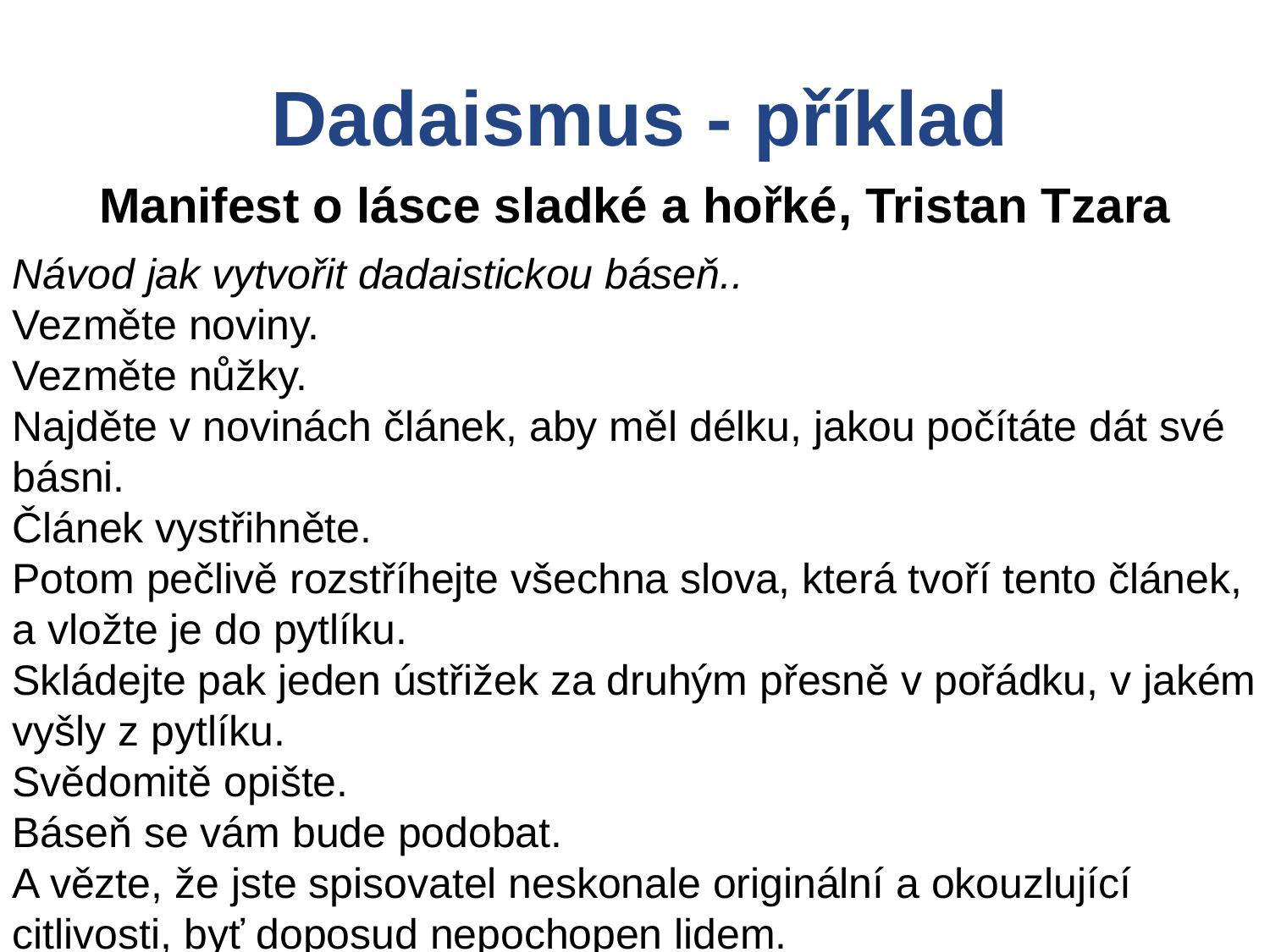

Dadaismus - příklad
Manifest o lásce sladké a hořké, Tristan Tzara
Návod jak vytvořit dadaistickou báseň..
Vezměte noviny.
Vezměte nůžky.
Najděte v novinách článek, aby měl délku, jakou počítáte dát své básni.
Článek vystřihněte.
Potom pečlivě rozstříhejte všechna slova, která tvoří tento článek, a vložte je do pytlíku.
Skládejte pak jeden ústřižek za druhým přesně v pořádku, v jakém vyšly z pytlíku.
Svědomitě opište.
Báseň se vám bude podobat.
A vězte, že jste spisovatel neskonale originální a okouzlující citlivosti, byť doposud nepochopen lidem.